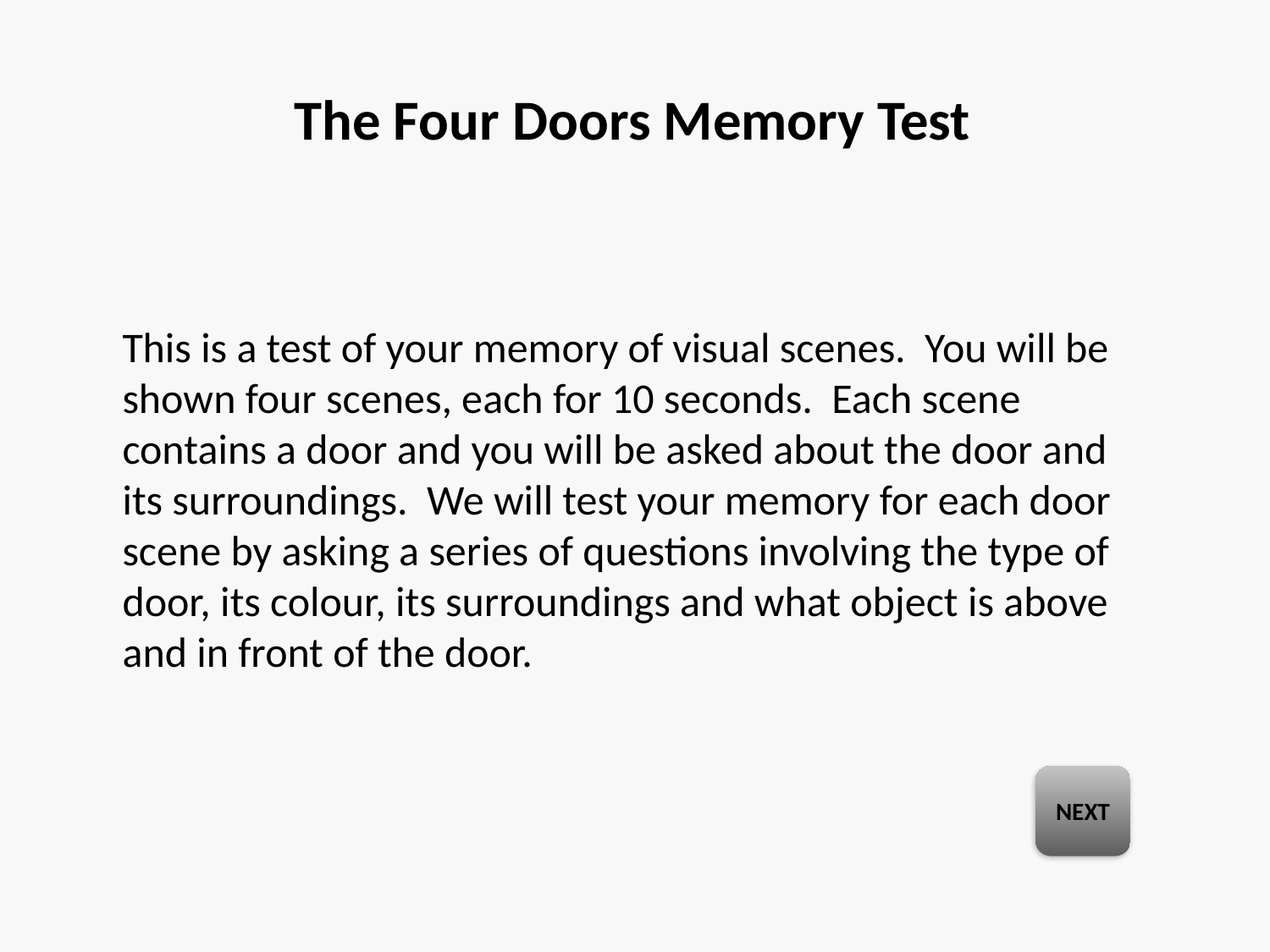

The Four Doors Memory Test
This is a test of your memory of visual scenes.  You will be shown four scenes, each for 10 seconds.  Each scene contains a door and you will be asked about the door and its surroundings.  We will test your memory for each door scene by asking a series of questions involving the type of door, its colour, its surroundings and what object is above and in front of the door.
NEXT